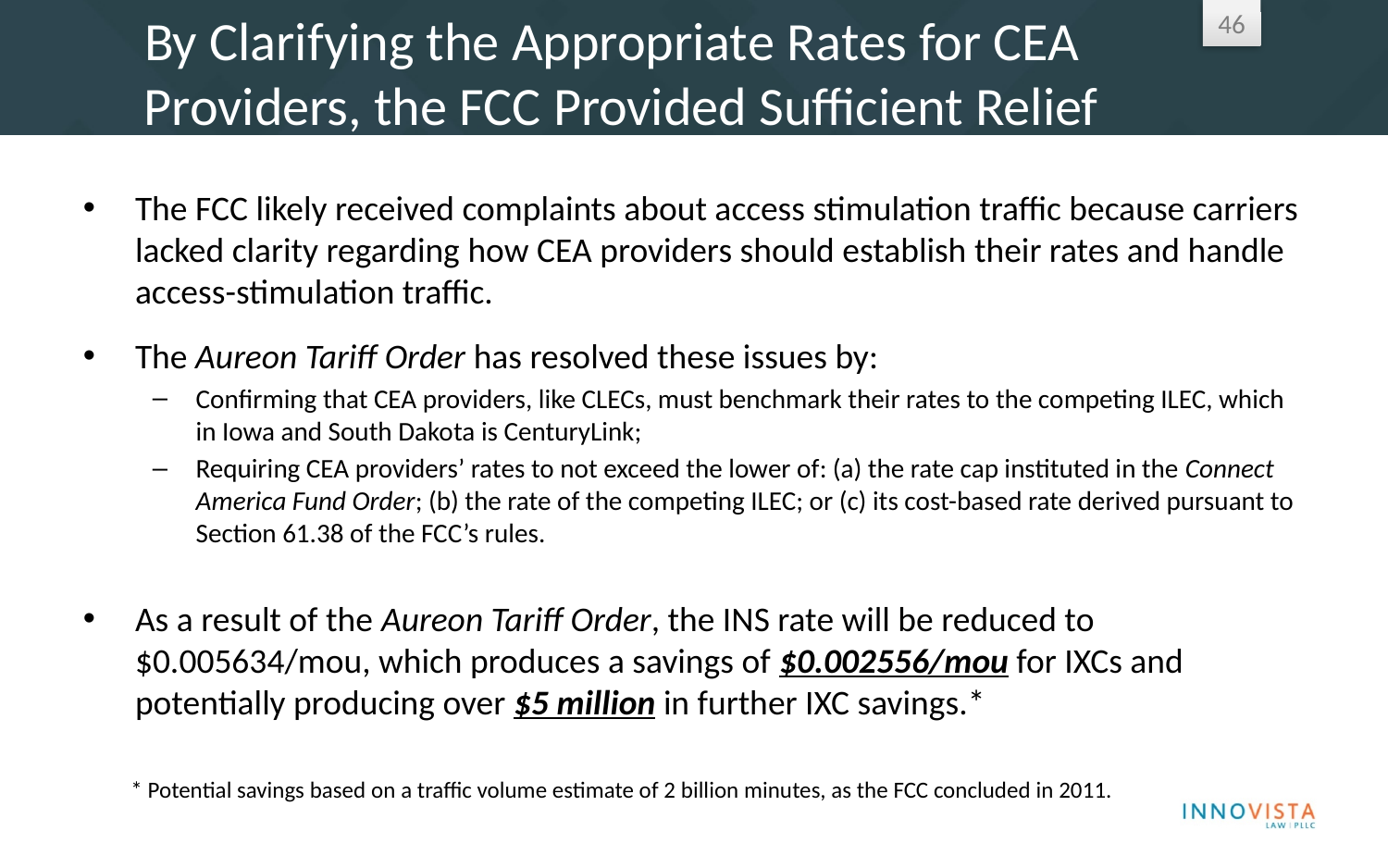

# By Clarifying the Appropriate Rates for CEA Providers, the FCC Provided Sufficient Relief
The FCC likely received complaints about access stimulation traffic because carriers lacked clarity regarding how CEA providers should establish their rates and handle access-stimulation traffic.

The Aureon Tariff Order has resolved these issues by:
Confirming that CEA providers, like CLECs, must benchmark their rates to the competing ILEC, which in Iowa and South Dakota is CenturyLink;
Requiring CEA providers’ rates to not exceed the lower of: (a) the rate cap instituted in the Connect America Fund Order; (b) the rate of the competing ILEC; or (c) its cost-based rate derived pursuant to Section 61.38 of the FCC’s rules.

As a result of the Aureon Tariff Order, the INS rate will be reduced to $0.005634/mou, which produces a savings of $0.002556/mou for IXCs and potentially producing over $5 million in further IXC savings.*

         * Potential savings based on a traffic volume estimate of 2 billion minutes, as the FCC concluded in 2011.